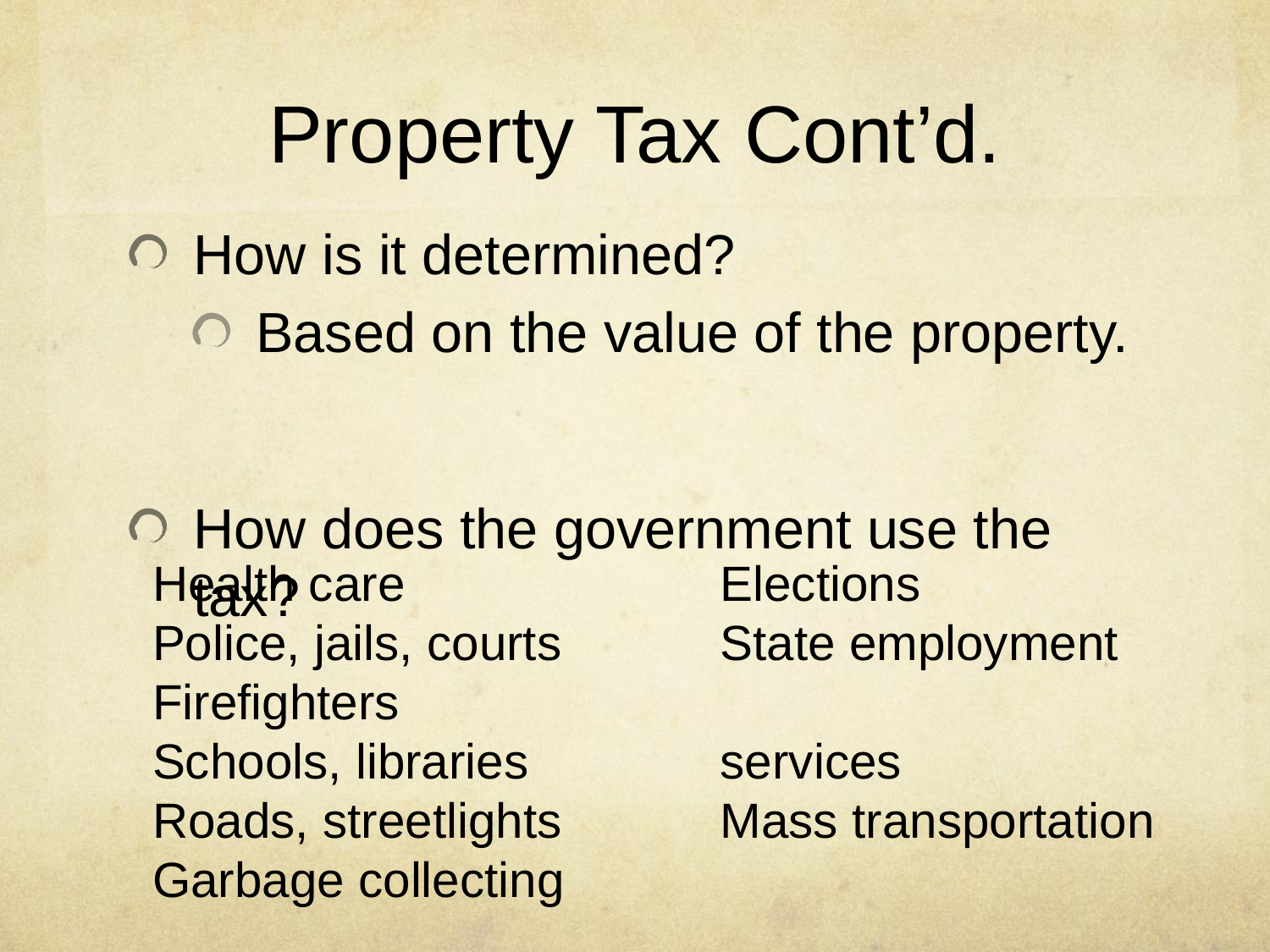

# Property Tax Cont’d.
How is it determined?
Based on the value of the property.

How does the government use the tax?
Health care
Police, jails, courts
Firefighters
Schools, libraries
Roads, streetlights
Garbage collecting
Elections
State employment    			services
Mass transportation